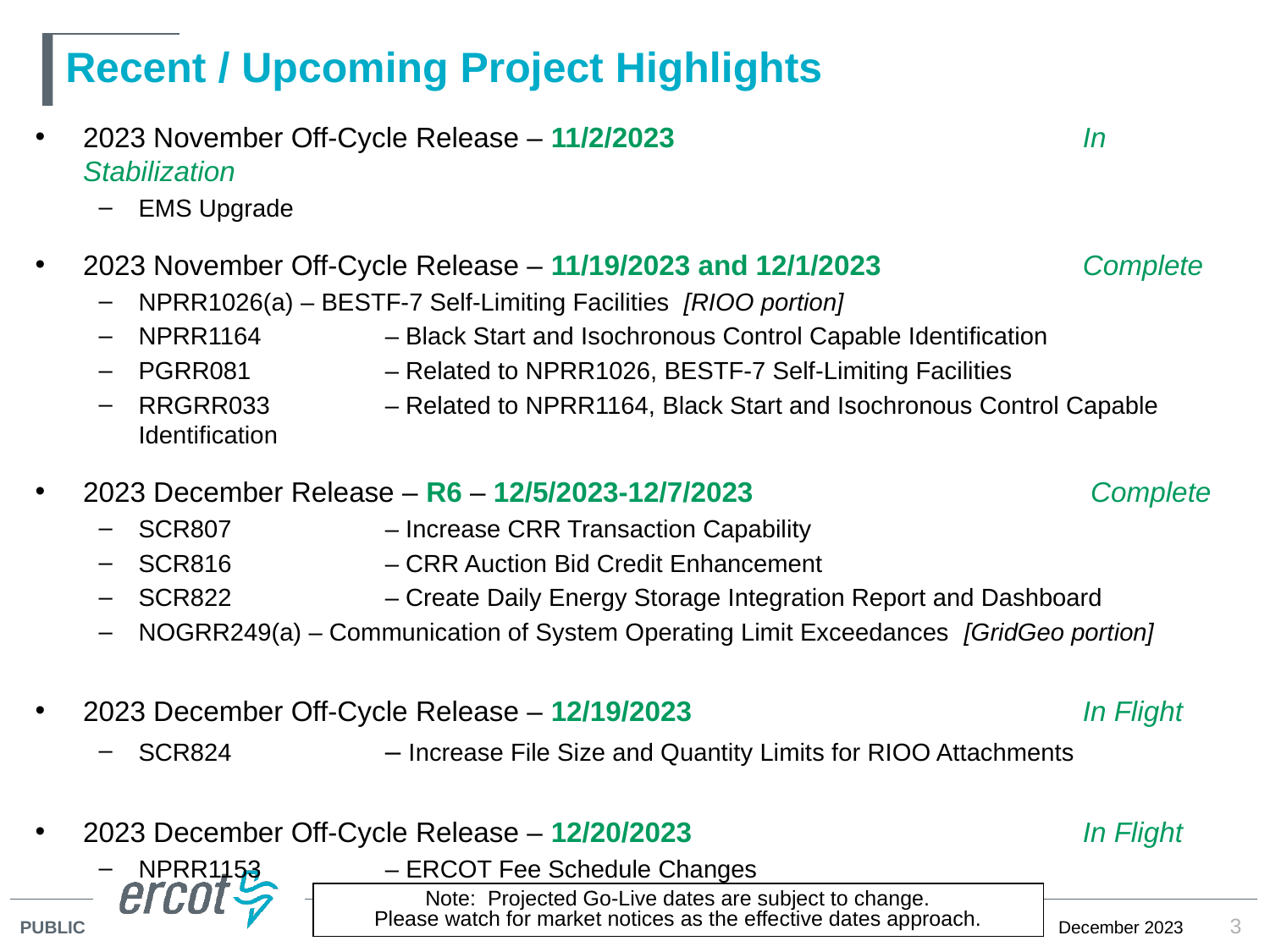

# Recent / Upcoming Project Highlights
2023 November Off-Cycle Release – 11/2/2023	In Stabilization
EMS Upgrade

2023 November Off-Cycle Release – 11/19/2023 and 12/1/2023	Complete
NPRR1026(a) – BESTF-7 Self-Limiting Facilities  [RIOO portion]
NPRR1164	– Black Start and Isochronous Control Capable Identification
PGRR081	– Related to NPRR1026, BESTF-7 Self-Limiting Facilities
RRGRR033	– Related to NPRR1164, Black Start and Isochronous Control Capable Identification

2023 December Release – R6 – 12/5/2023-12/7/2023	 Complete
SCR807 	– Increase CRR Transaction Capability
SCR816 	– CRR Auction Bid Credit Enhancement
SCR822	– Create Daily Energy Storage Integration Report and Dashboard
NOGRR249(a) – Communication of System Operating Limit Exceedances  [GridGeo portion]

2023 December Off-Cycle Release – 12/19/2023	In Flight
SCR824	– Increase File Size and Quantity Limits for RIOO Attachments

2023 December Off-Cycle Release – 12/20/2023	In Flight
NPRR1153 	– ERCOT Fee Schedule Changes
Note:  Projected Go-Live dates are subject to change.
Please watch for market notices as the effective dates approach.
3